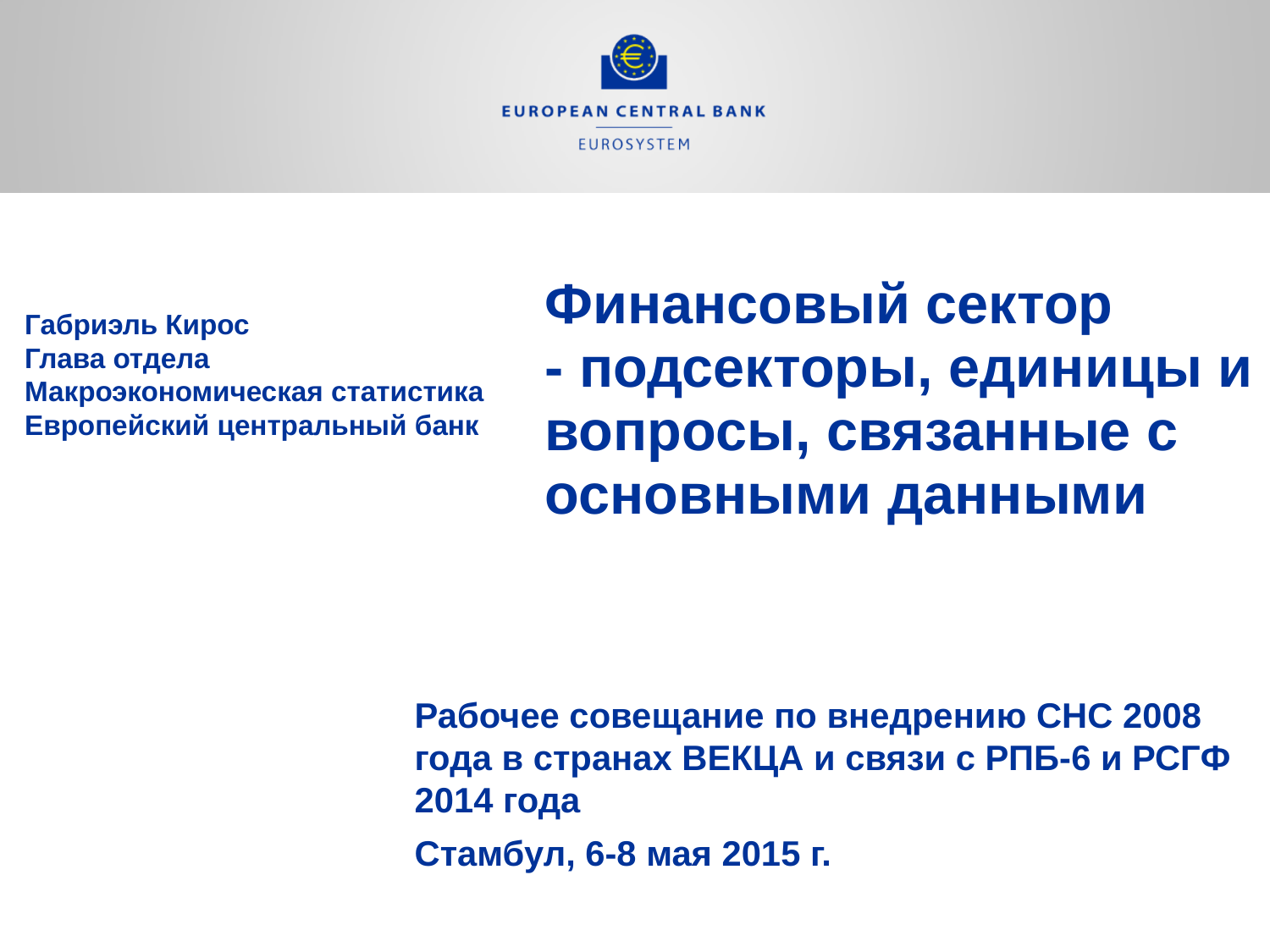

# Финансовый сектор - подсекторы, единицы и вопросы, связанные с основными данными
Габриэль Кирос
Глава отдела
Макроэкономическая статистика
Европейский центральный банк

Рабочее совещание по внедрению CHC 2008 года в странах ВЕКЦА и связи с РПБ-6 и РСГФ 2014 года
Стамбул, 6-8 мая 2015 г.